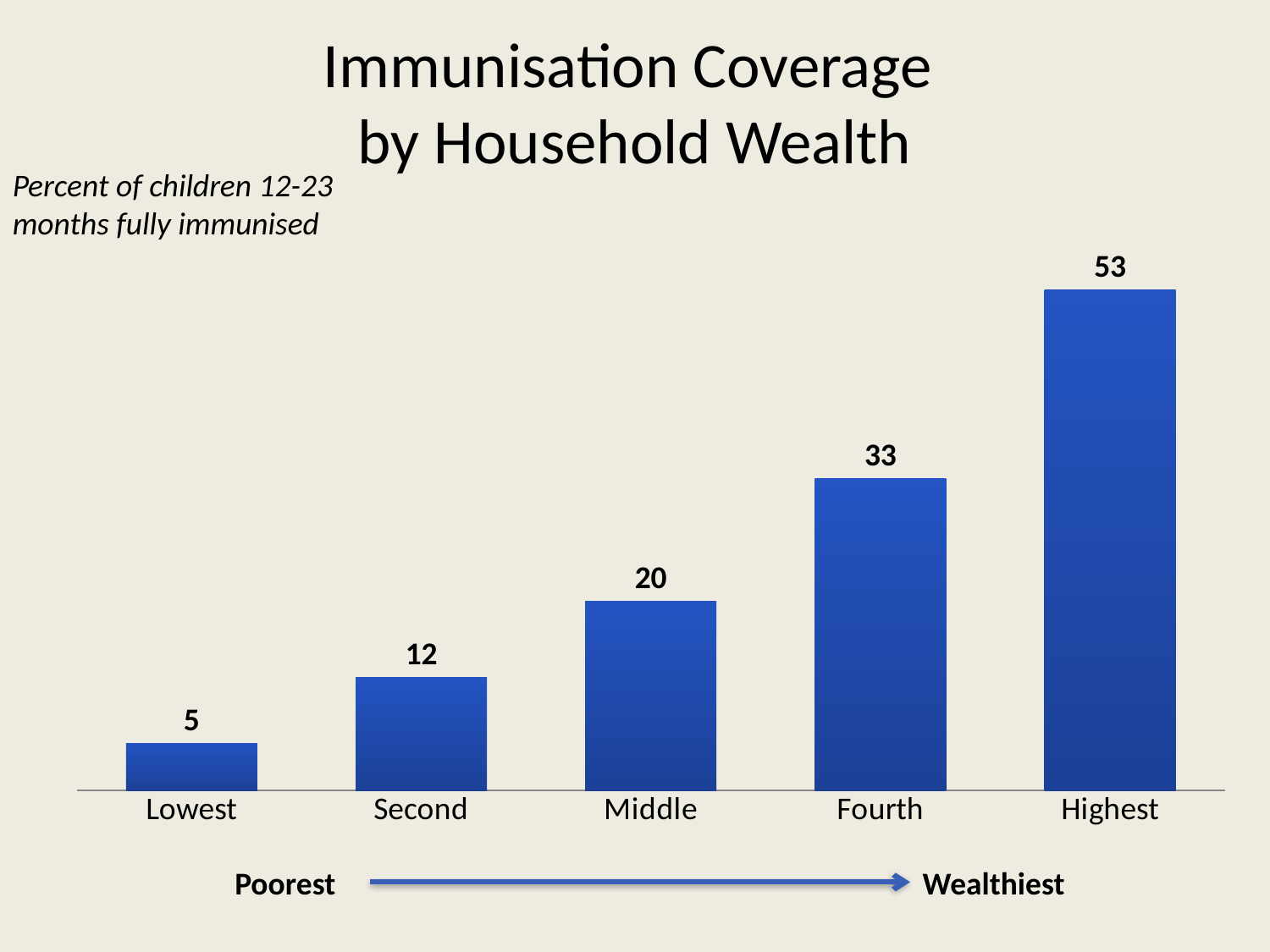

# Immunisation Coverage by Household Wealth
Percent of children 12-23 months fully immunised

### Chart

| Category | Series 1 |
|---|---|
| Lowest | 5.0 |
| Second | 12.0 |
| Middle | 20.0 |
| Fourth | 33.0 |
| Highest | 53.0 |
Poorest
Wealthiest